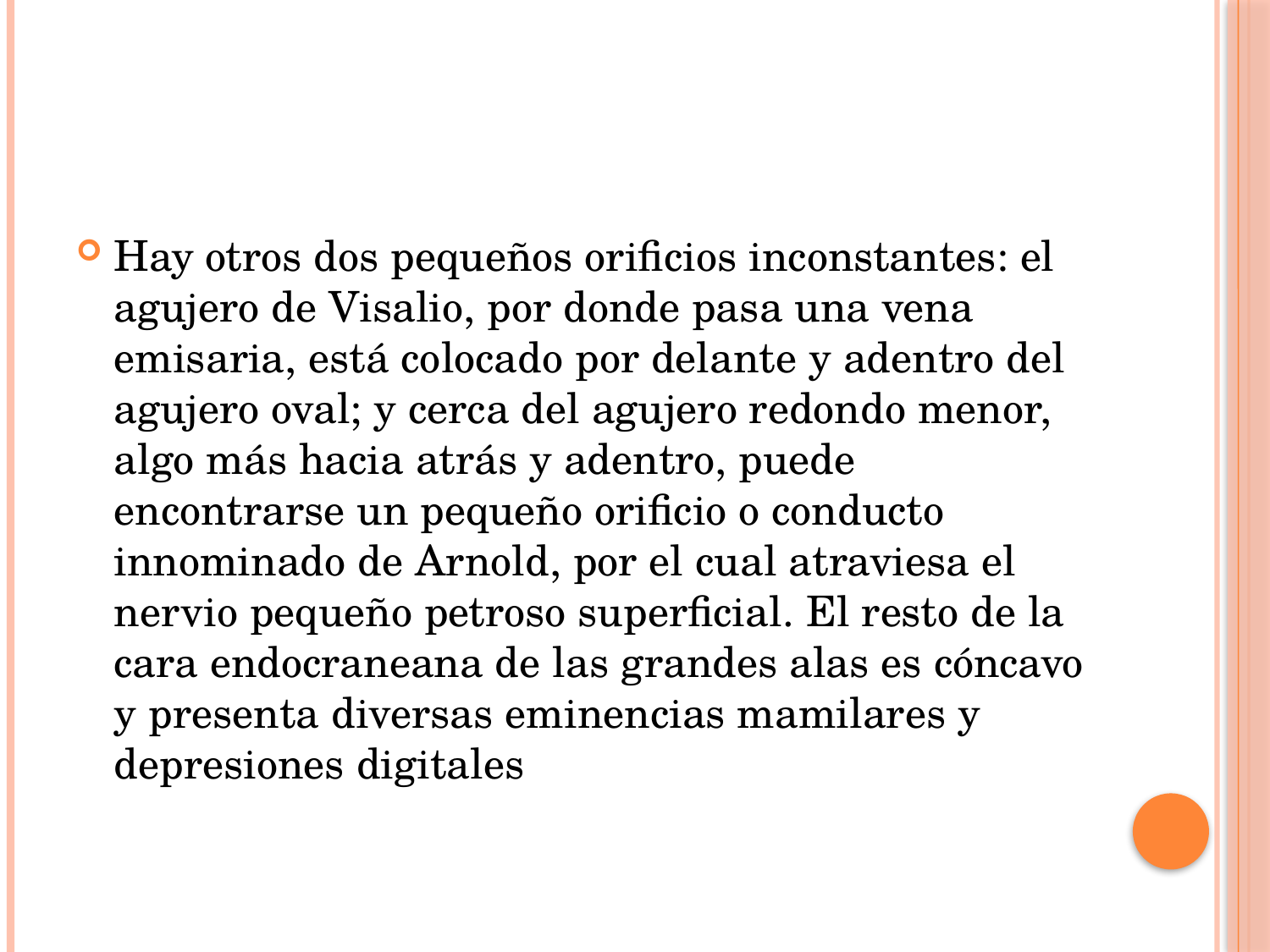

#
Hay otros dos pequeños orificios inconstantes: el agujero de Visalio, por donde pasa una vena emisaria, está colocado por delante y adentro del agujero oval; y cerca del agujero redondo menor, algo más hacia atrás y adentro, puede encontrarse un pequeño orificio o conducto innominado de Arnold, por el cual atraviesa el nervio pequeño petroso superficial. El resto de la cara endocraneana de las grandes alas es cóncavo y presenta diversas eminencias mamilares y depresiones digitales